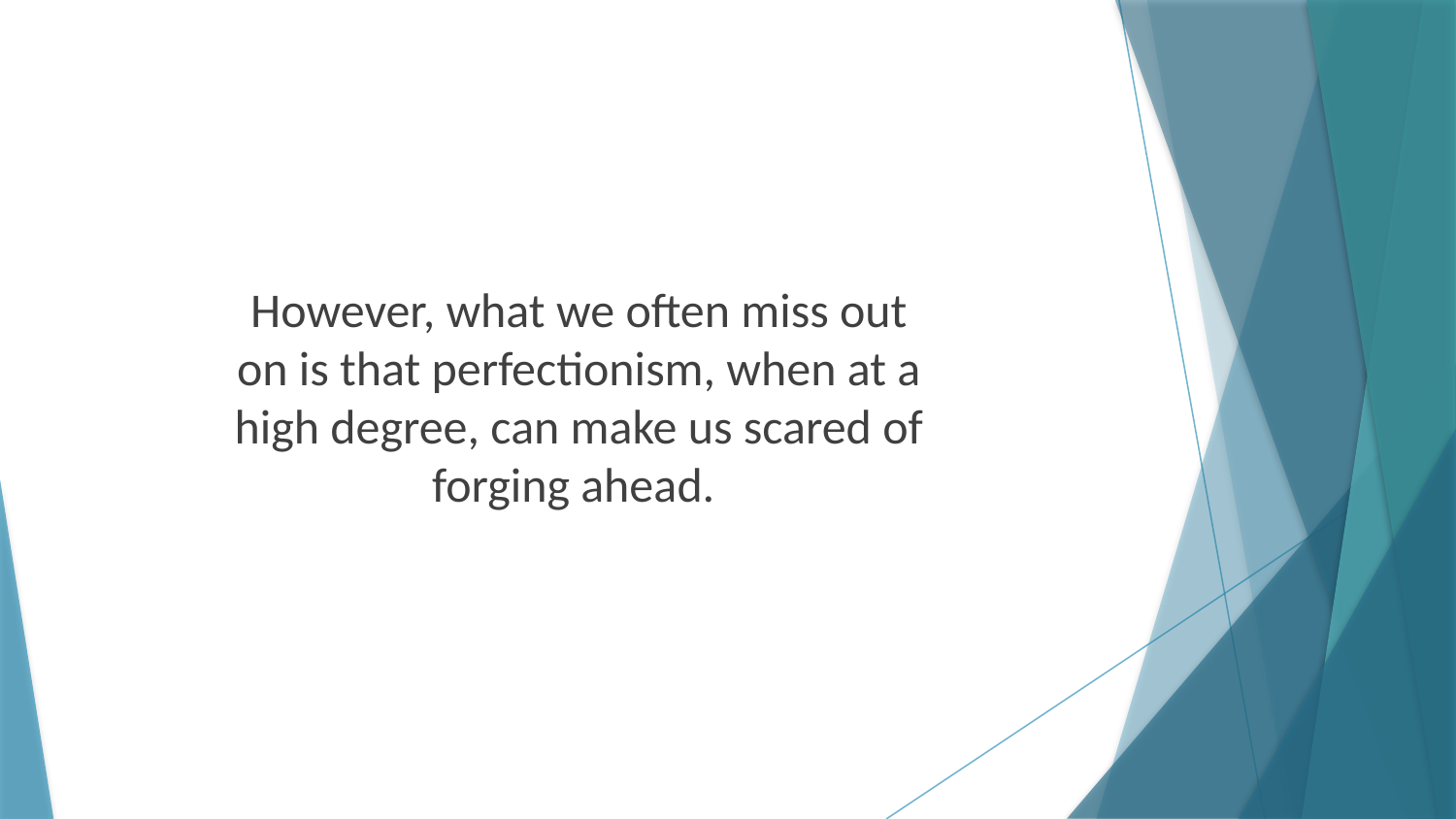

However, what we often miss out on is that perfectionism, when at a high degree, can make us scared of forging ahead.